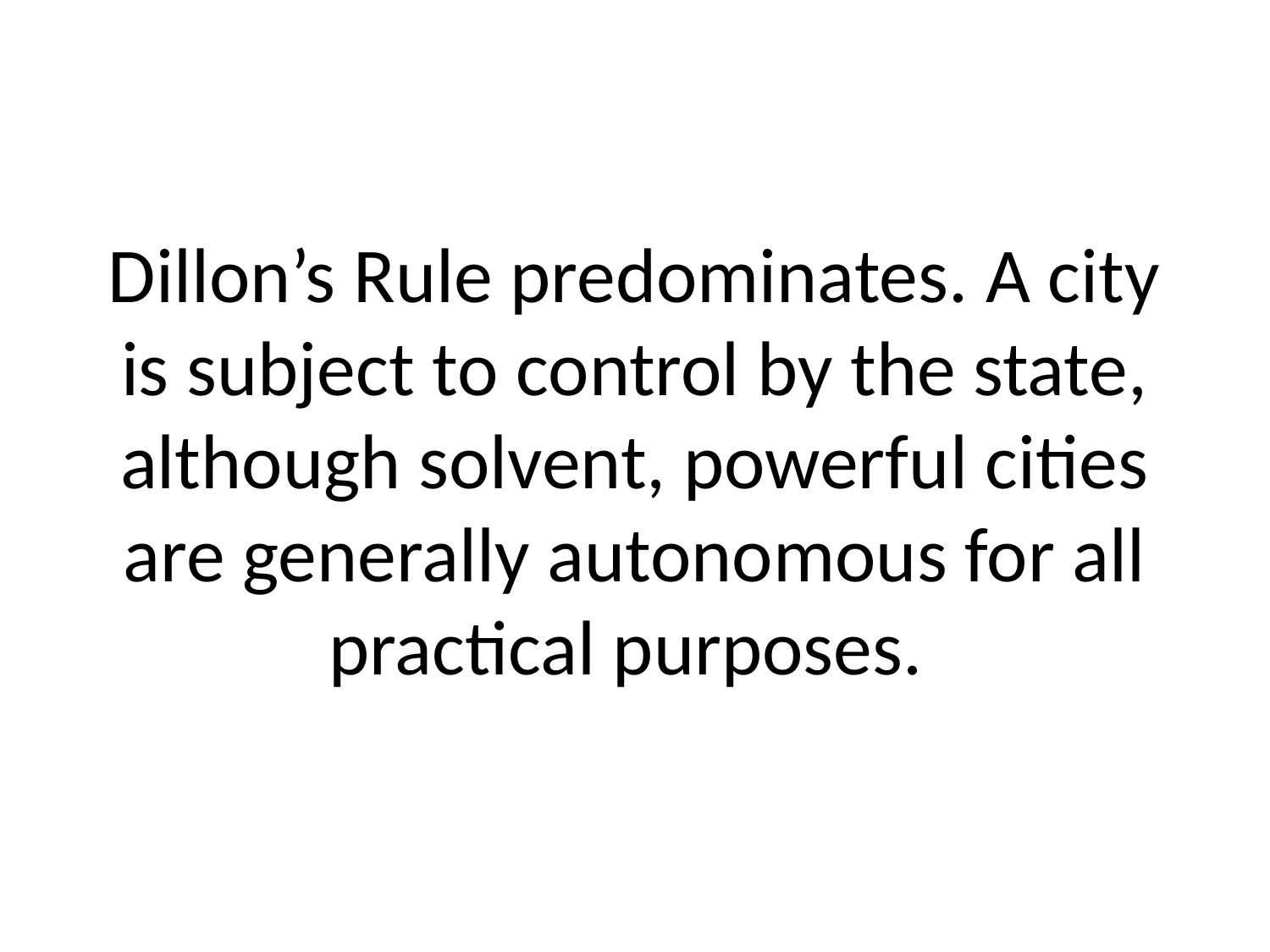

# Dillon’s Rule predominates. A city is subject to control by the state, although solvent, powerful cities are generally autonomous for all practical purposes.